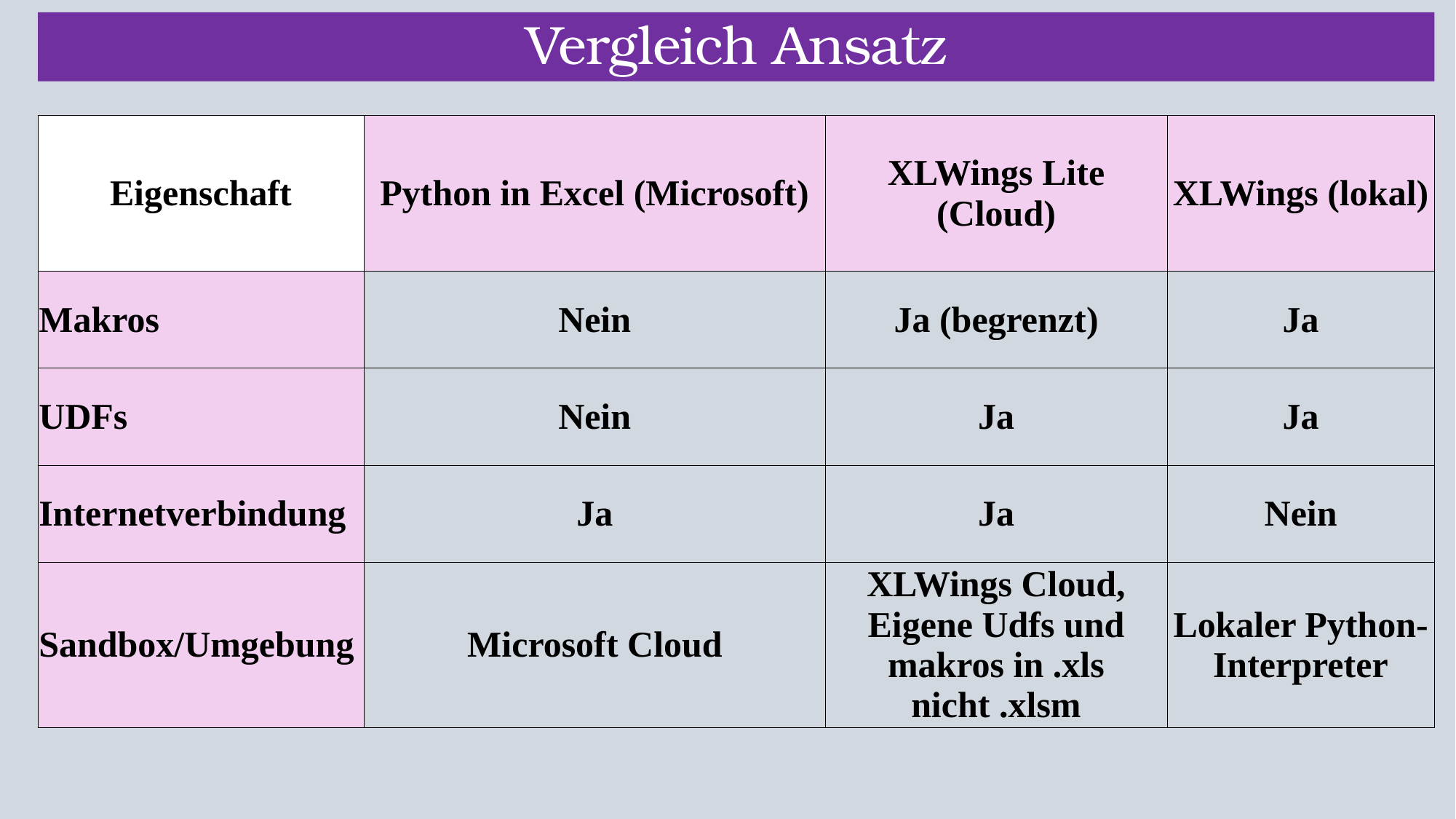

Vergleich Ansatz
| Eigenschaft | Python in Excel (Microsoft) | XLWings Lite (Cloud) | XLWings (lokal) |
| --- | --- | --- | --- |
| Makros | Nein | Ja (begrenzt) | Ja |
| UDFs | Nein | Ja | Ja |
| Internetverbindung | Ja | Ja | Nein |
| Sandbox/Umgebung | Microsoft Cloud | XLWings Cloud, Eigene Udfs und makros in .xls nicht .xlsm | Lokaler Python-Interpreter |